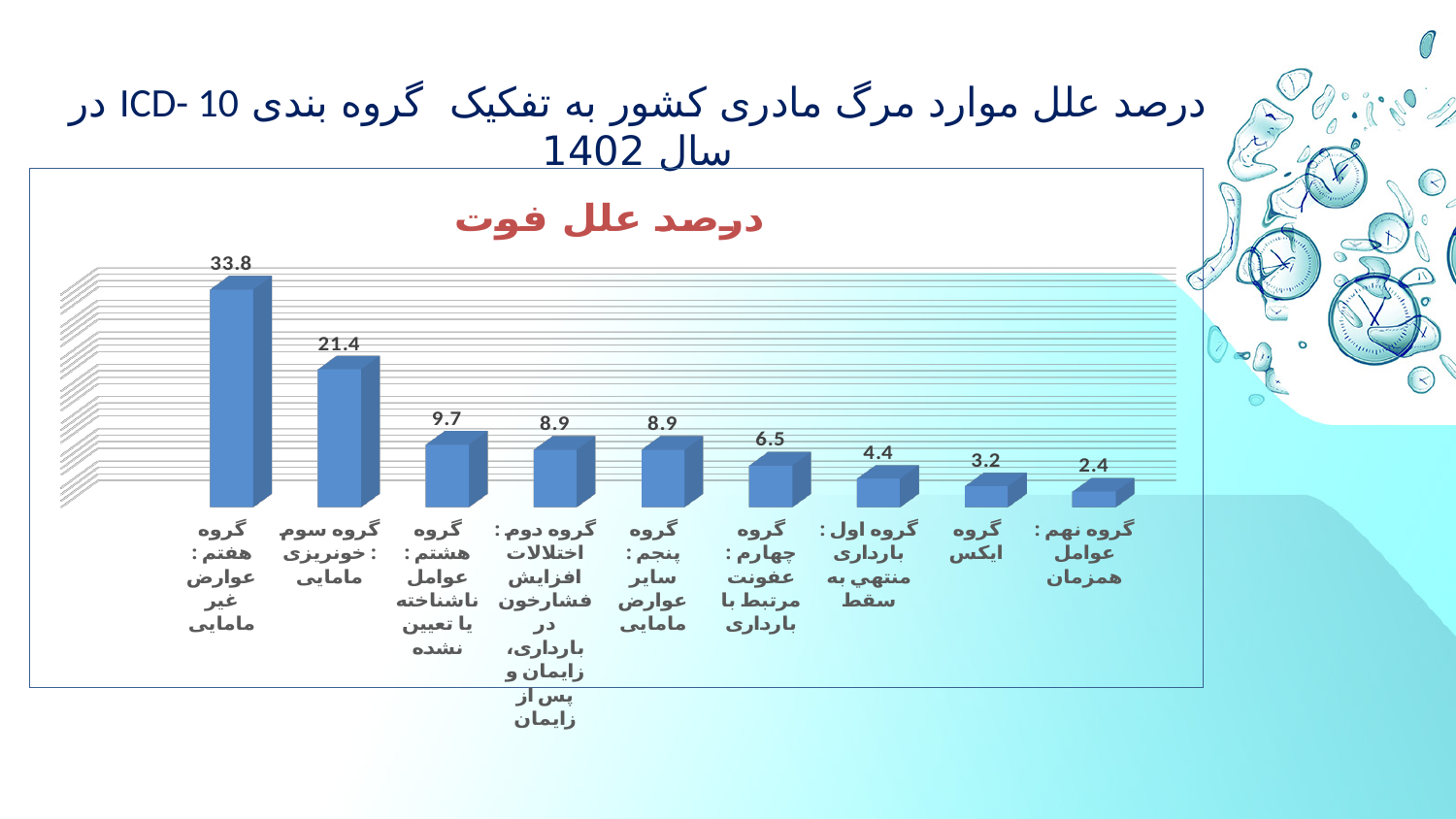

# درصد علل موارد مرگ مادری کشور به تفکیک  گروه بندی ICD- 10 در سال 1402

[unsupported chart]